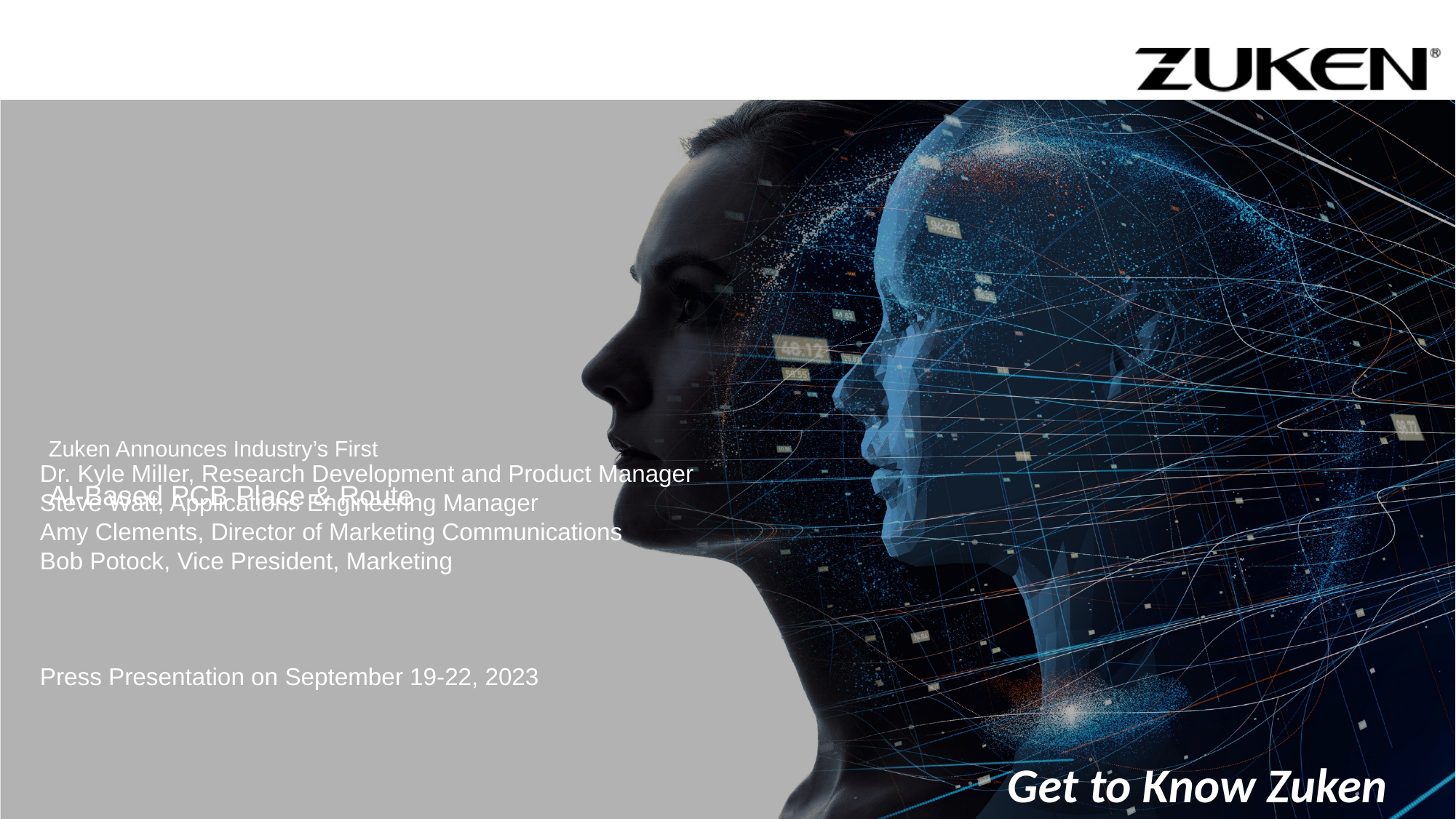

# Zuken Announces Industry’s First AI-Based PCB Place & Route
Dr. Kyle Miller, Research Development and Product Manager
Steve Watt, Applications Engineering Manager
Amy Clements, Director of Marketing Communications
Bob Potock, Vice President, Marketing

Press Presentation on September 19-22, 2023

Get to Know Zuken